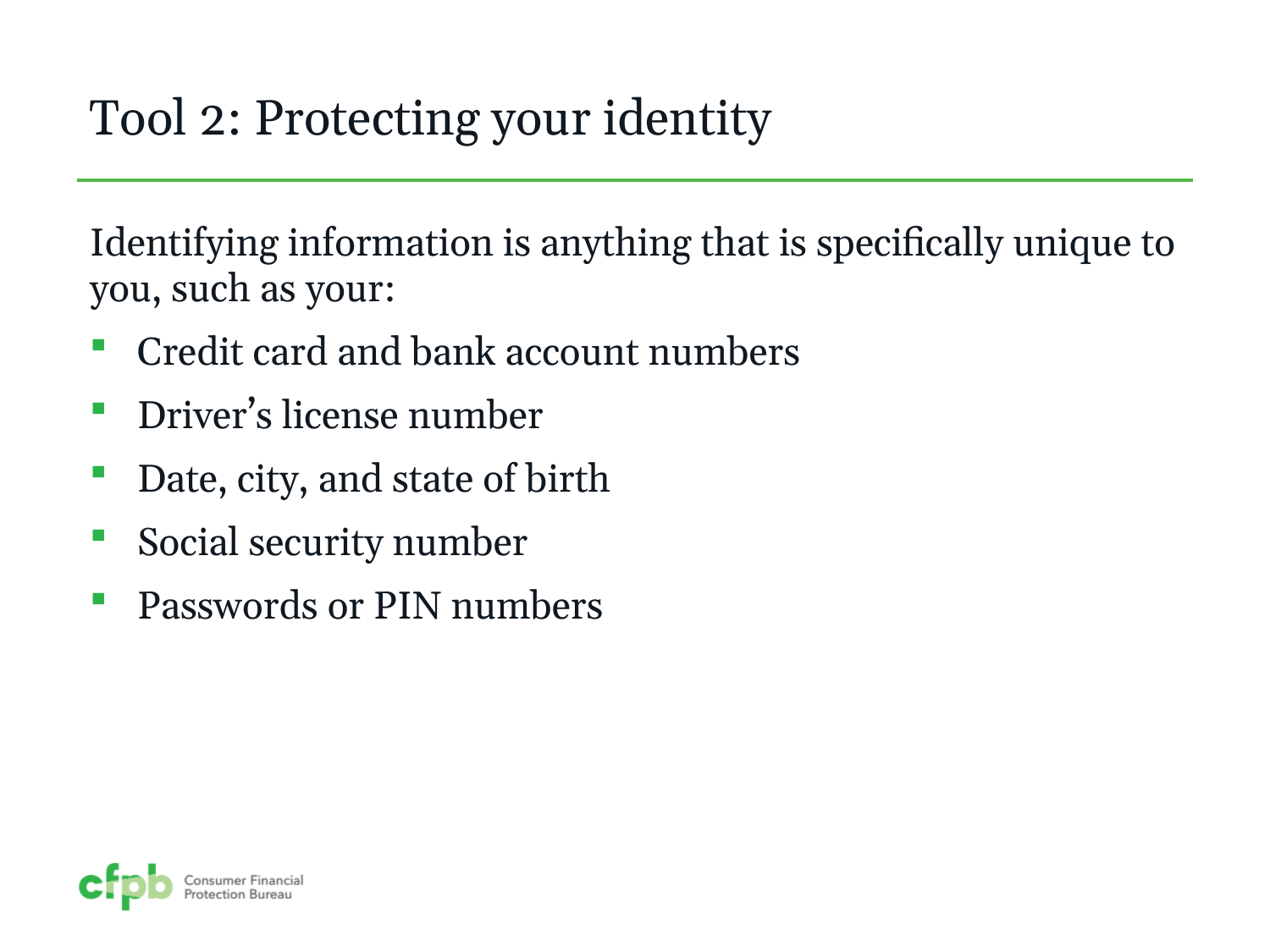

# Tool 2: Protecting your identity
Identifying information is anything that is specifically unique to you, such as your:
Credit card and bank account numbers
Driver’s license number
Date, city, and state of birth
Social security number
Passwords or PIN numbers